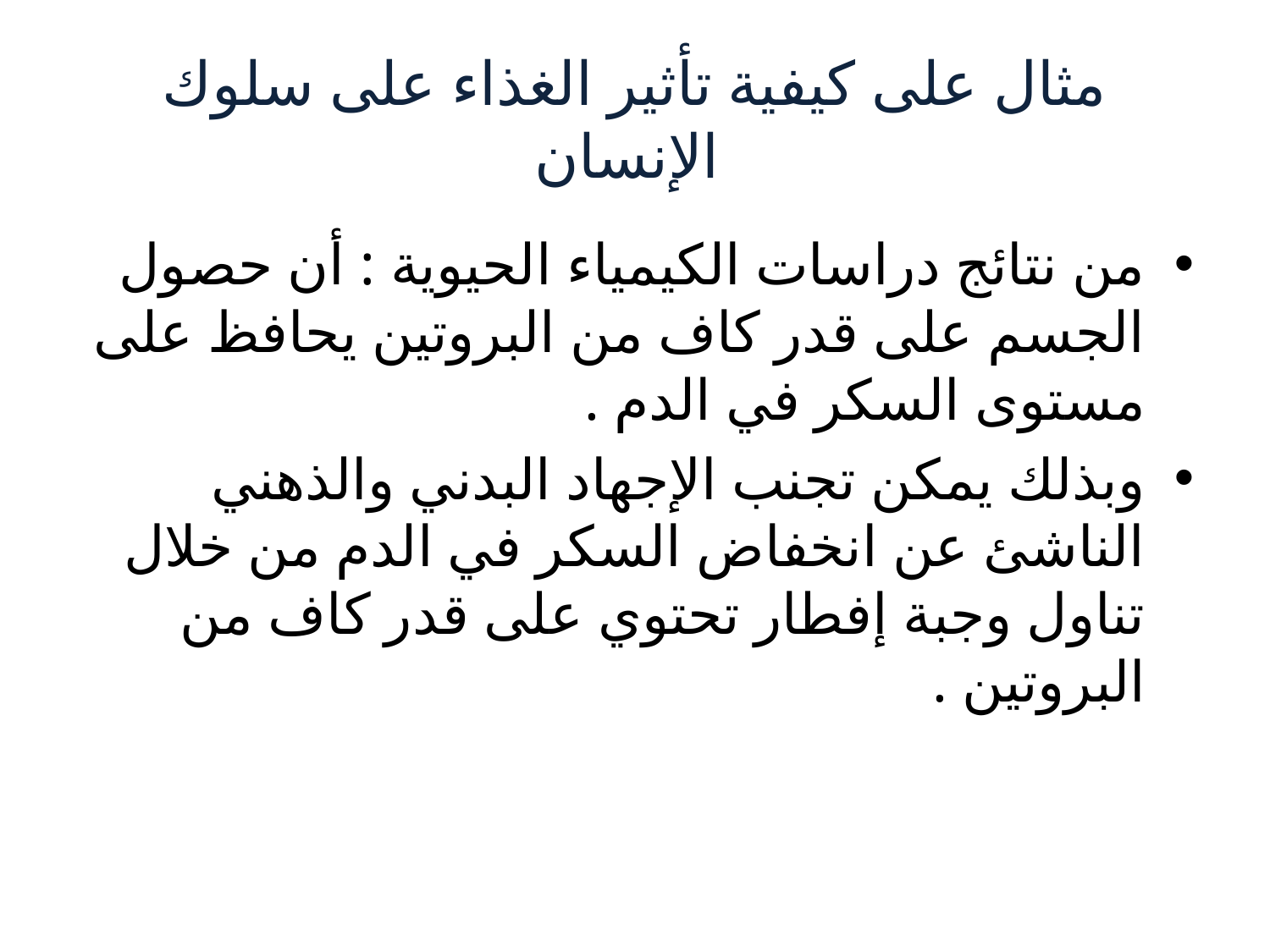

# مثال على كيفية تأثير الغذاء على سلوك الإنسان
من نتائج دراسات الكيمياء الحيوية : أن حصول الجسم على قدر كاف من البروتين يحافظ على مستوى السكر في الدم .
وبذلك يمكن تجنب الإجهاد البدني والذهني الناشئ عن انخفاض السكر في الدم من خلال تناول وجبة إفطار تحتوي على قدر كاف من البروتين .